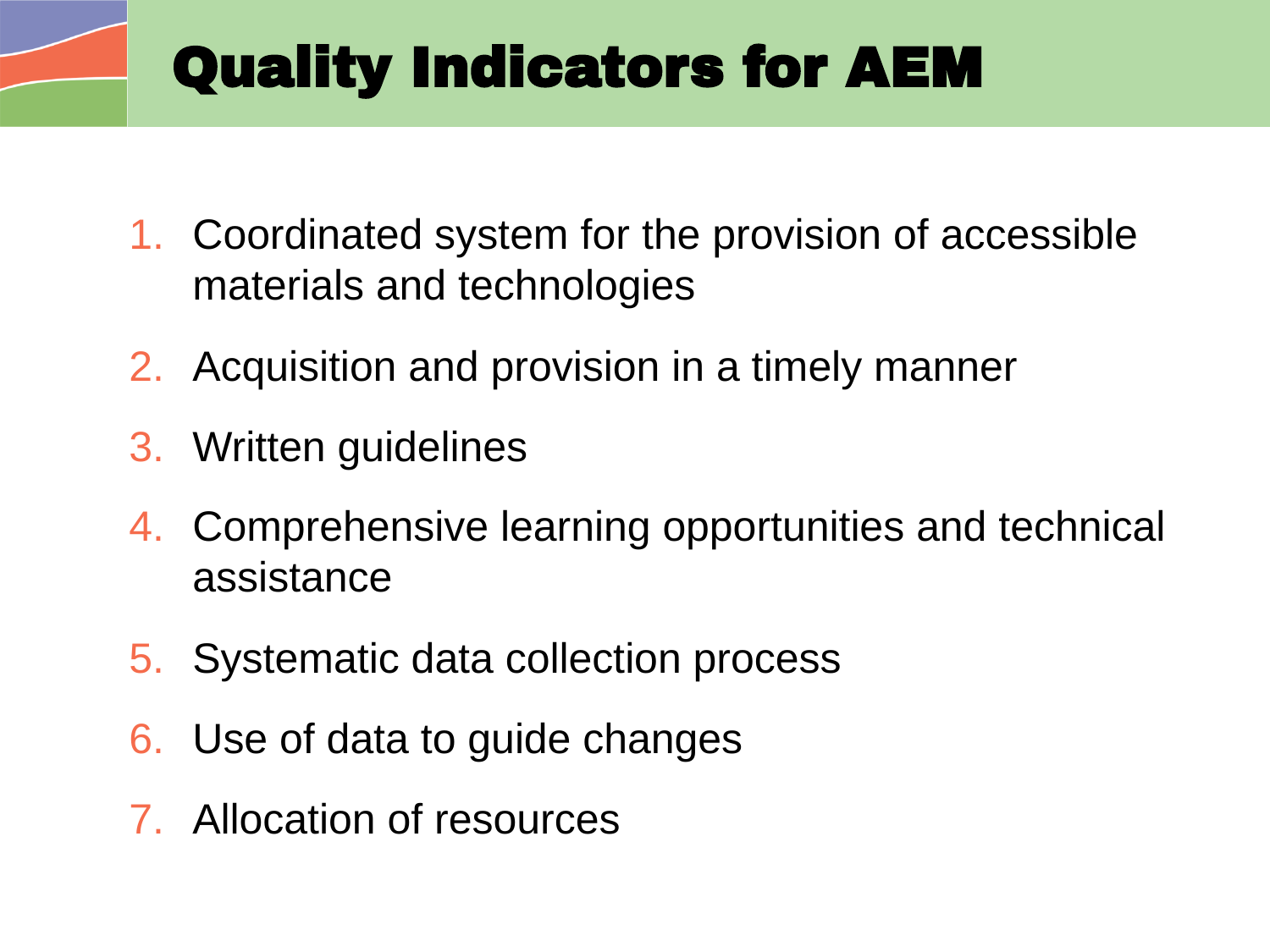

# Quality Indicators for AEM
Coordinated system for the provision of accessible materials and technologies
Acquisition and provision in a timely manner
Written guidelines
Comprehensive learning opportunities and technical assistance
Systematic data collection process
Use of data to guide changes
Allocation of resources